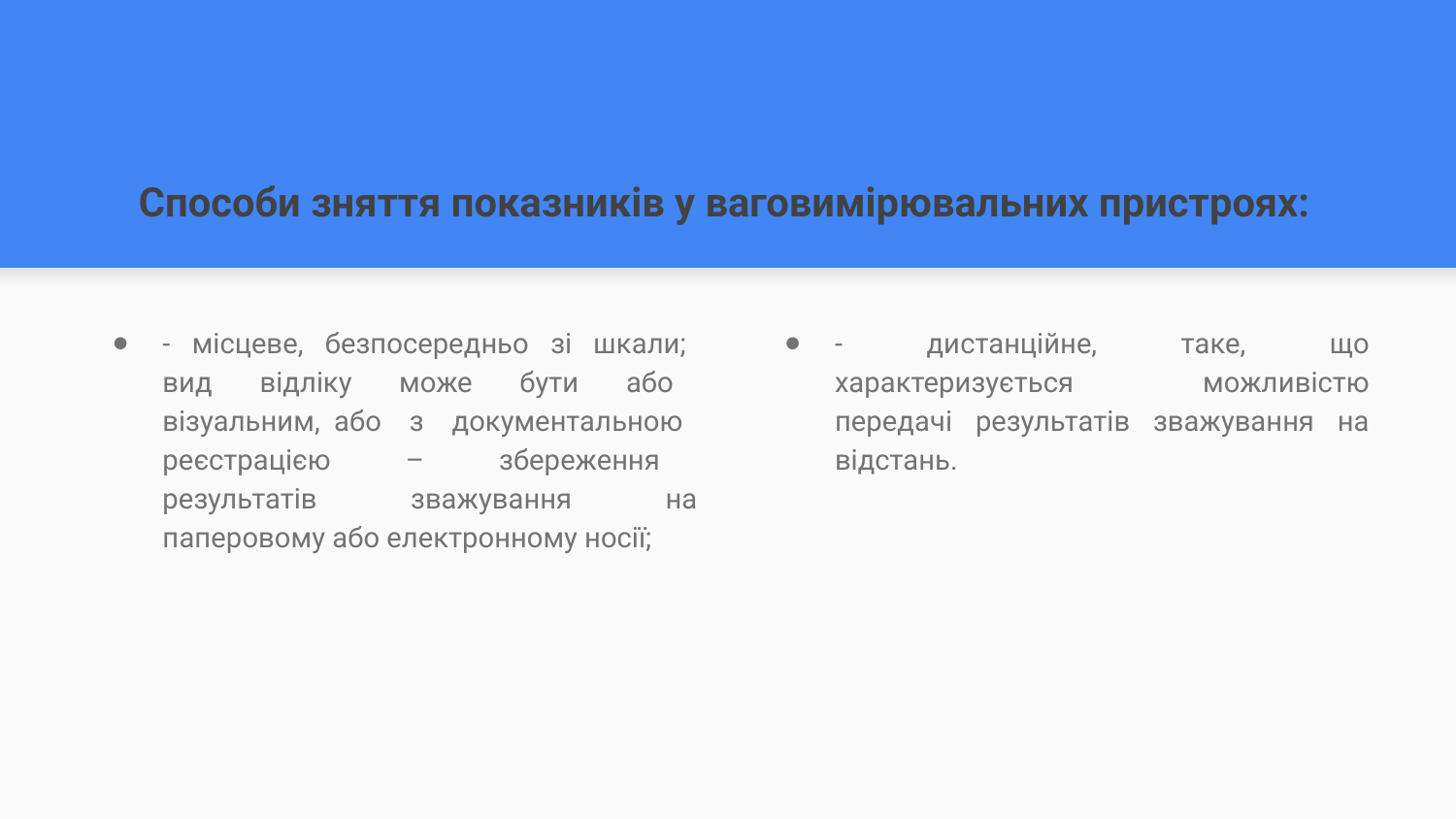

# Способи зняття показників у ваговимірювальних пристроях:
-  місцеве,  безпосередньо  зі  шкали;  вид  відліку  може  бути  або  візуальним, або  з  документальною  реєстрацією  –  збереження  результатів  зважування  на паперовому або електронному носії;
- дистанційне, таке, що характеризується можливістю передачі результатів зважування на відстань.